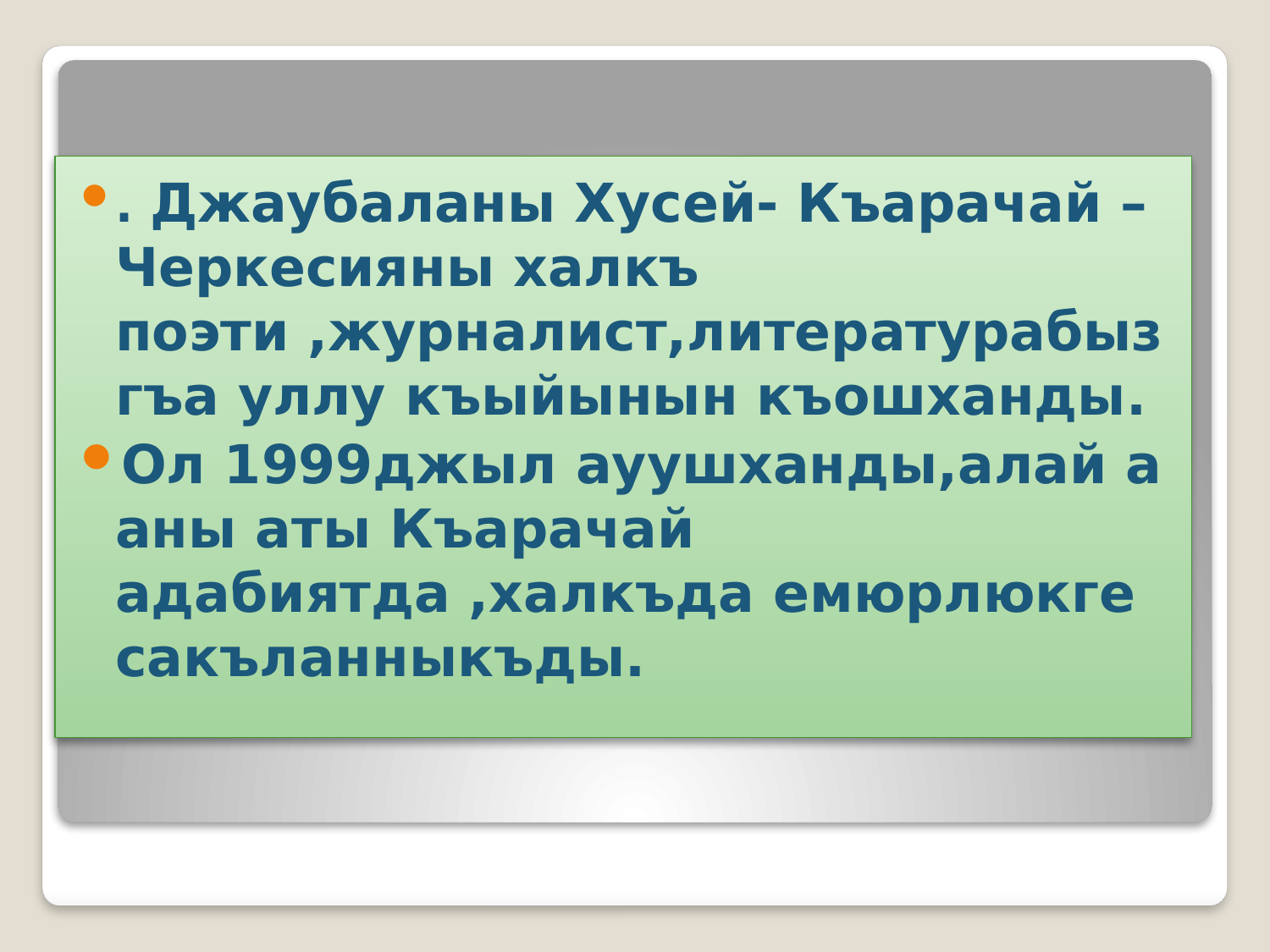

. Джаубаланы Хусей- Къарачай –Черкесияны халкъ поэти ,журналист,литературабызгъа уллу къыйынын къошханды.
Ол 1999джыл ауушханды,алай а аны аты Къарачай адабиятда ,халкъда емюрлюкге сакъланныкъды.